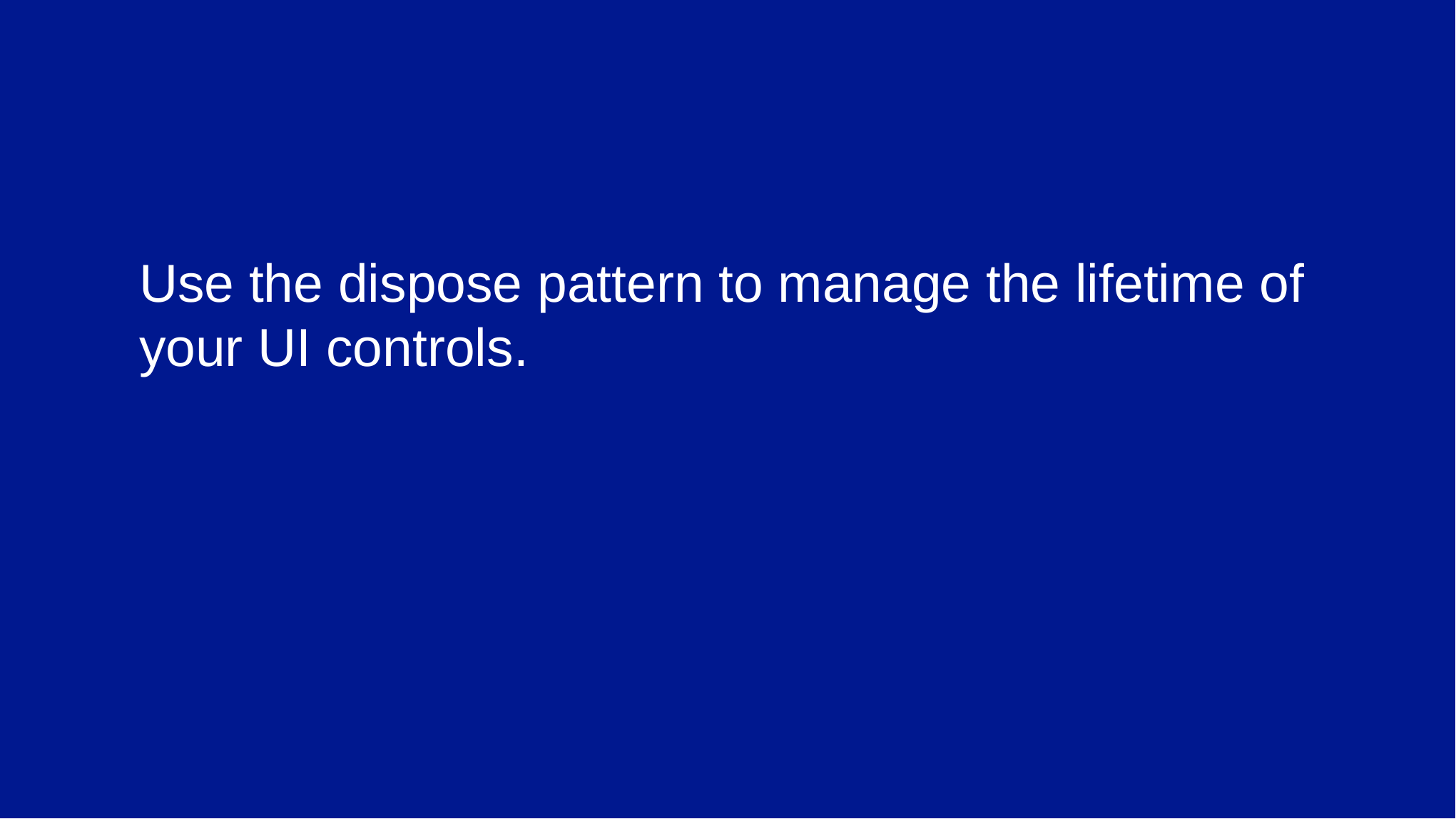

# Use the dispose pattern to manage the lifetime of your UI controls.